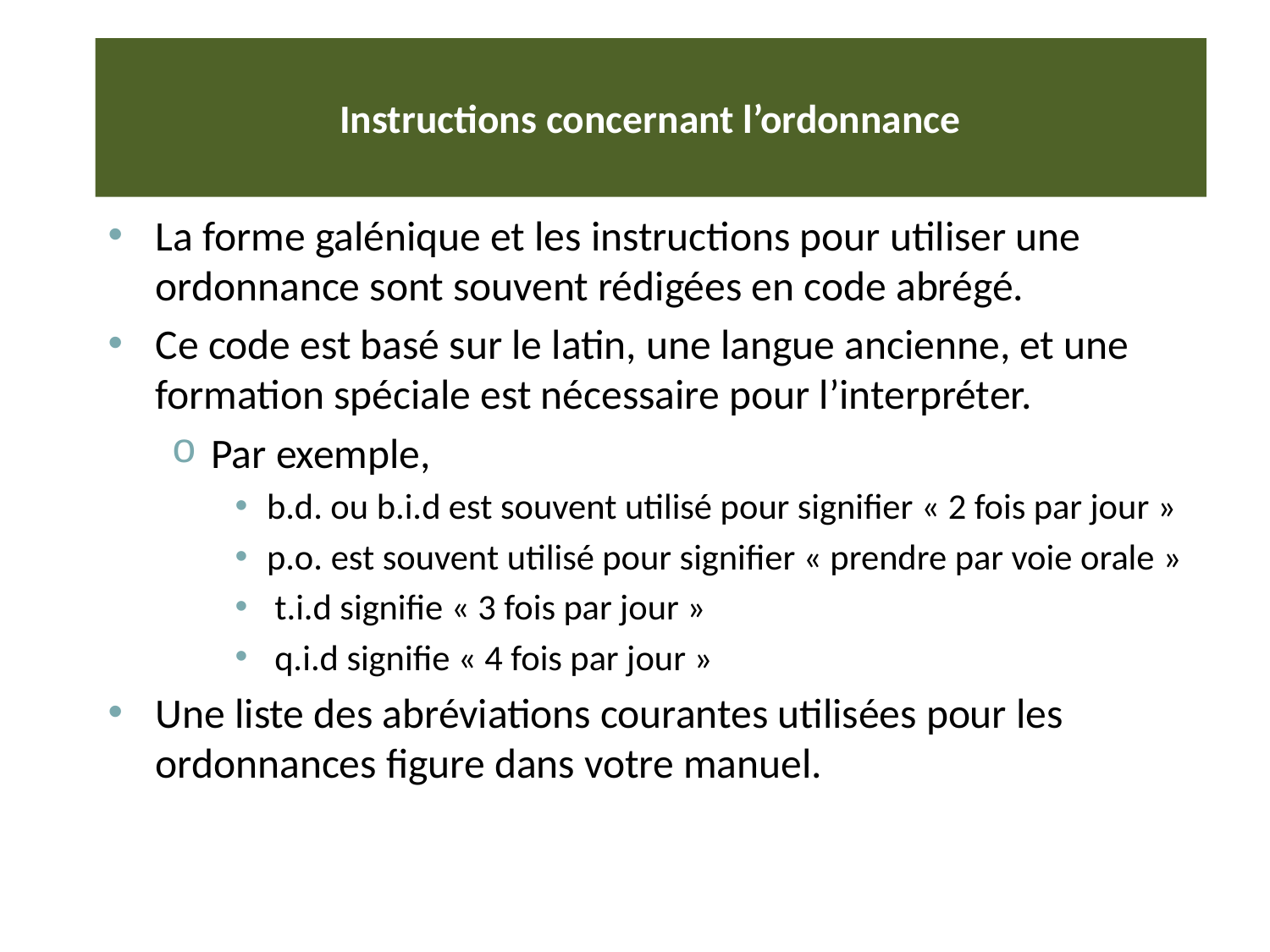

# Instructions concernant l’ordonnance
La forme galénique et les instructions pour utiliser une ordonnance sont souvent rédigées en code abrégé.
Ce code est basé sur le latin, une langue ancienne, et une formation spéciale est nécessaire pour l’interpréter.
Par exemple,
b.d. ou b.i.d est souvent utilisé pour signifier « 2 fois par jour »
p.o. est souvent utilisé pour signifier « prendre par voie orale »
 t.i.d signifie « 3 fois par jour »
 q.i.d signifie « 4 fois par jour »
Une liste des abréviations courantes utilisées pour les ordonnances figure dans votre manuel.